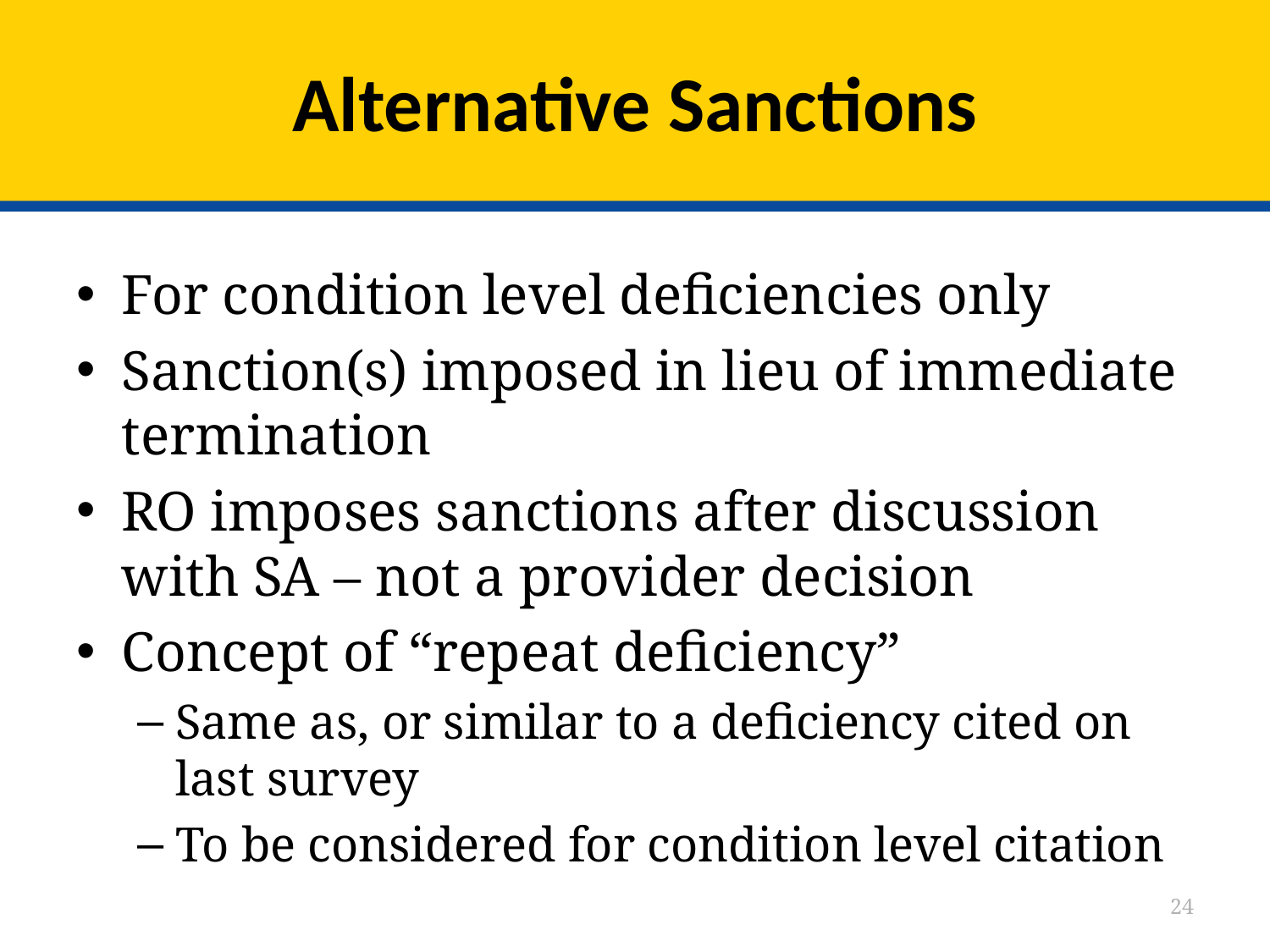

# Alternative Sanctions
For condition level deficiencies only
Sanction(s) imposed in lieu of immediate termination
RO imposes sanctions after discussion with SA – not a provider decision
Concept of “repeat deficiency”
Same as, or similar to a deficiency cited on last survey
To be considered for condition level citation
24